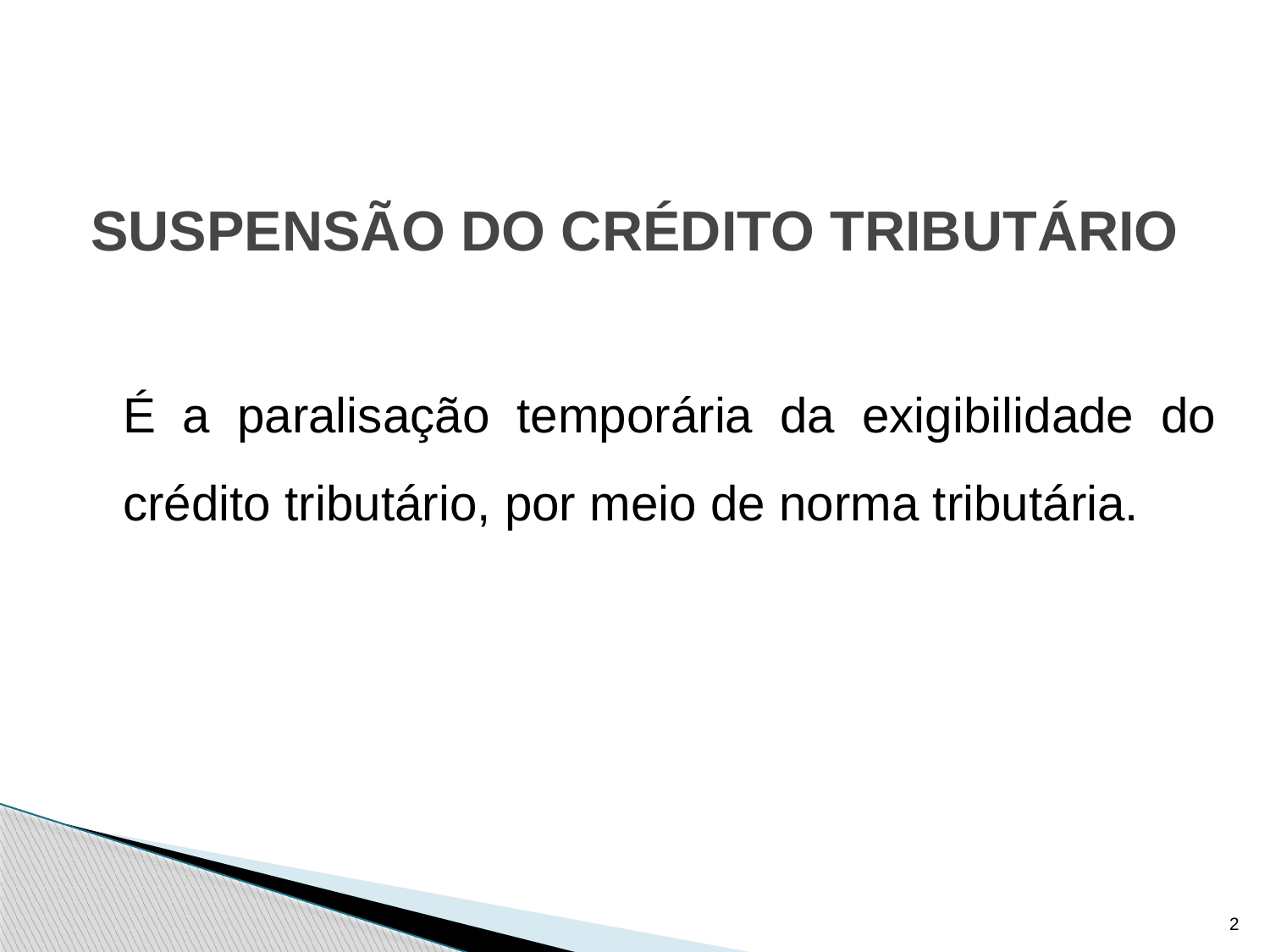

# SUSPENSÃO DO CRÉDITO TRIBUTÁRIO
	É a paralisação temporária da exigibilidade do crédito tributário, por meio de norma tributária.

2